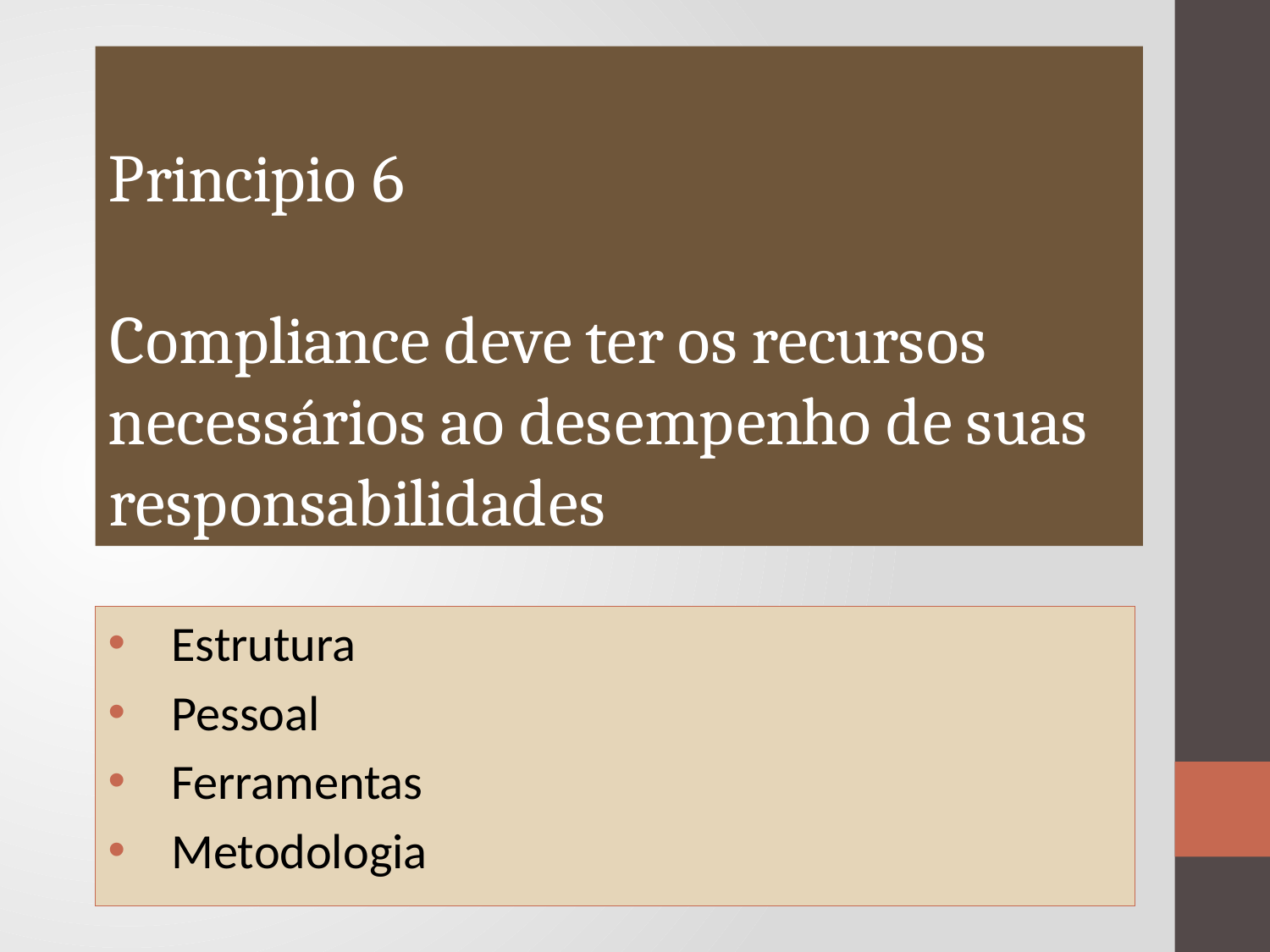

# Principio 6 Compliance deve ter os recursos necessários ao desempenho de suas responsabilidades
Estrutura
Pessoal
Ferramentas
Metodologia